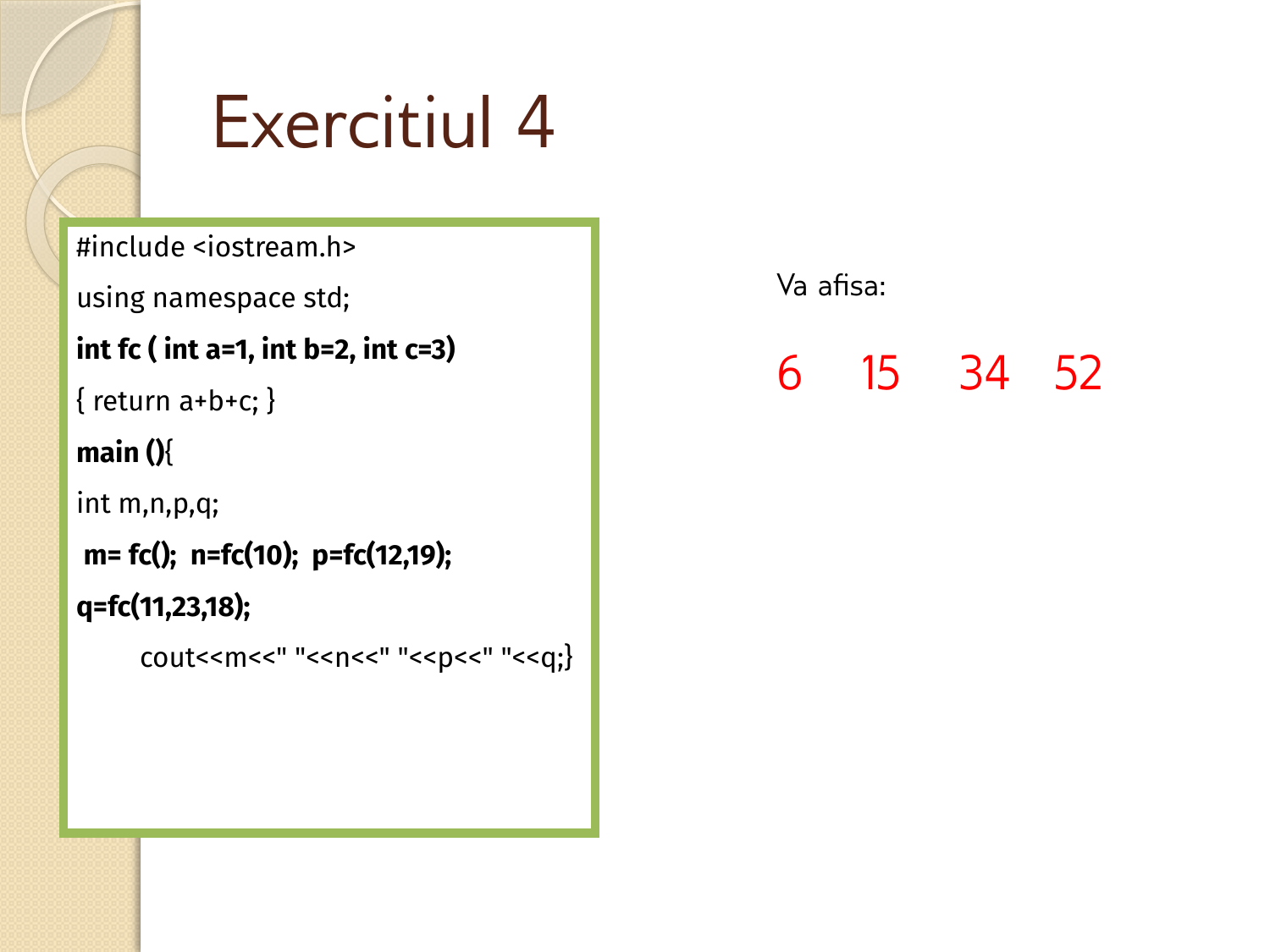

# Exercitiul 4
#include <iostream.h>
using namespace std;
int fc ( int a=1, int b=2, int c=3)
{ return a+b+c; }
main (){
int m,n,p,q;
 m= fc();  n=fc(10);  p=fc(12,19);
q=fc(11,23,18);
cout<<m<<" "<<n<<" "<<p<<" "<<q;}
Va afisa:

6    15    34   52